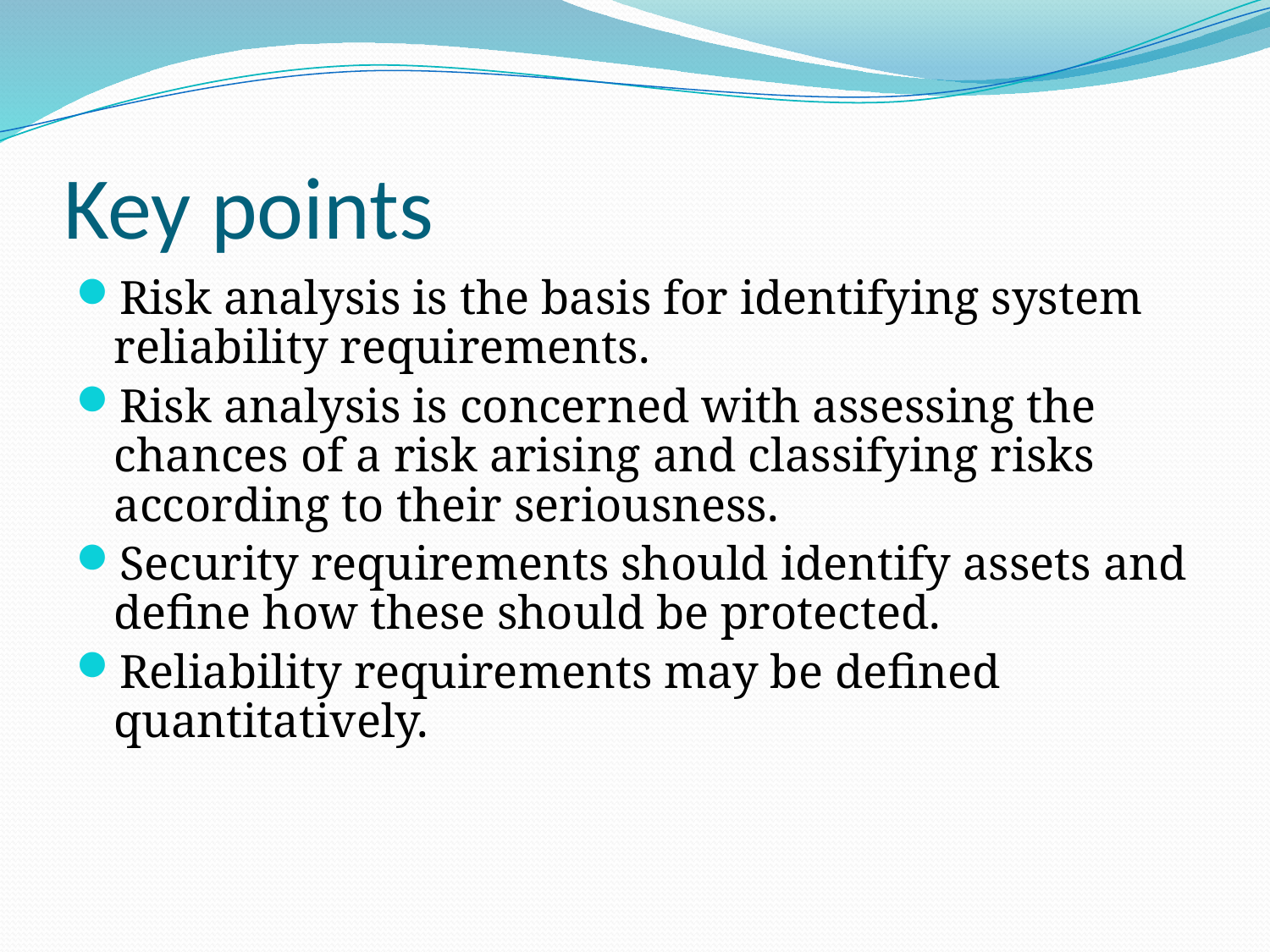

# Key points
Risk analysis is the basis for identifying system reliability requirements.
Risk analysis is concerned with assessing the chances of a risk arising and classifying risks according to their seriousness.
Security requirements should identify assets and define how these should be protected.
Reliability requirements may be defined quantitatively.